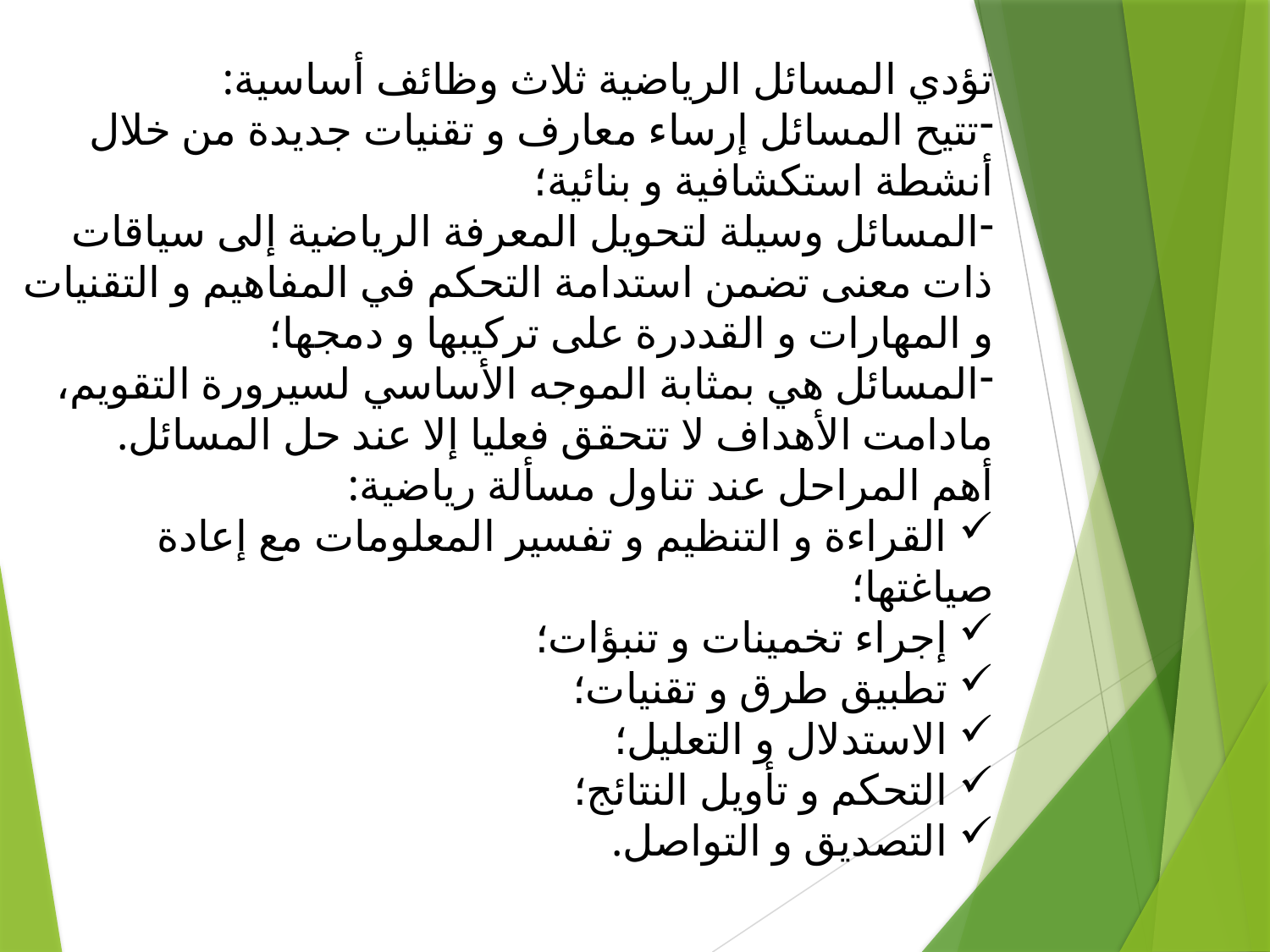

تؤدي المسائل الرياضية ثلاث وظائف أساسية:
تتيح المسائل إرساء معارف و تقنيات جديدة من خلال أنشطة استكشافية و بنائية؛
المسائل وسيلة لتحويل المعرفة الرياضية إلى سياقات ذات معنى تضمن استدامة التحكم في المفاهيم و التقنيات و المهارات و القددرة على تركيبها و دمجها؛
المسائل هي بمثابة الموجه الأساسي لسيرورة التقويم، مادامت الأهداف لا تتحقق فعليا إلا عند حل المسائل.
أهم المراحل عند تناول مسألة رياضية:
 القراءة و التنظيم و تفسير المعلومات مع إعادة صياغتها؛
 إجراء تخمينات و تنبؤات؛
 تطبيق طرق و تقنيات؛
 الاستدلال و التعليل؛
 التحكم و تأويل النتائج؛
 التصديق و التواصل.